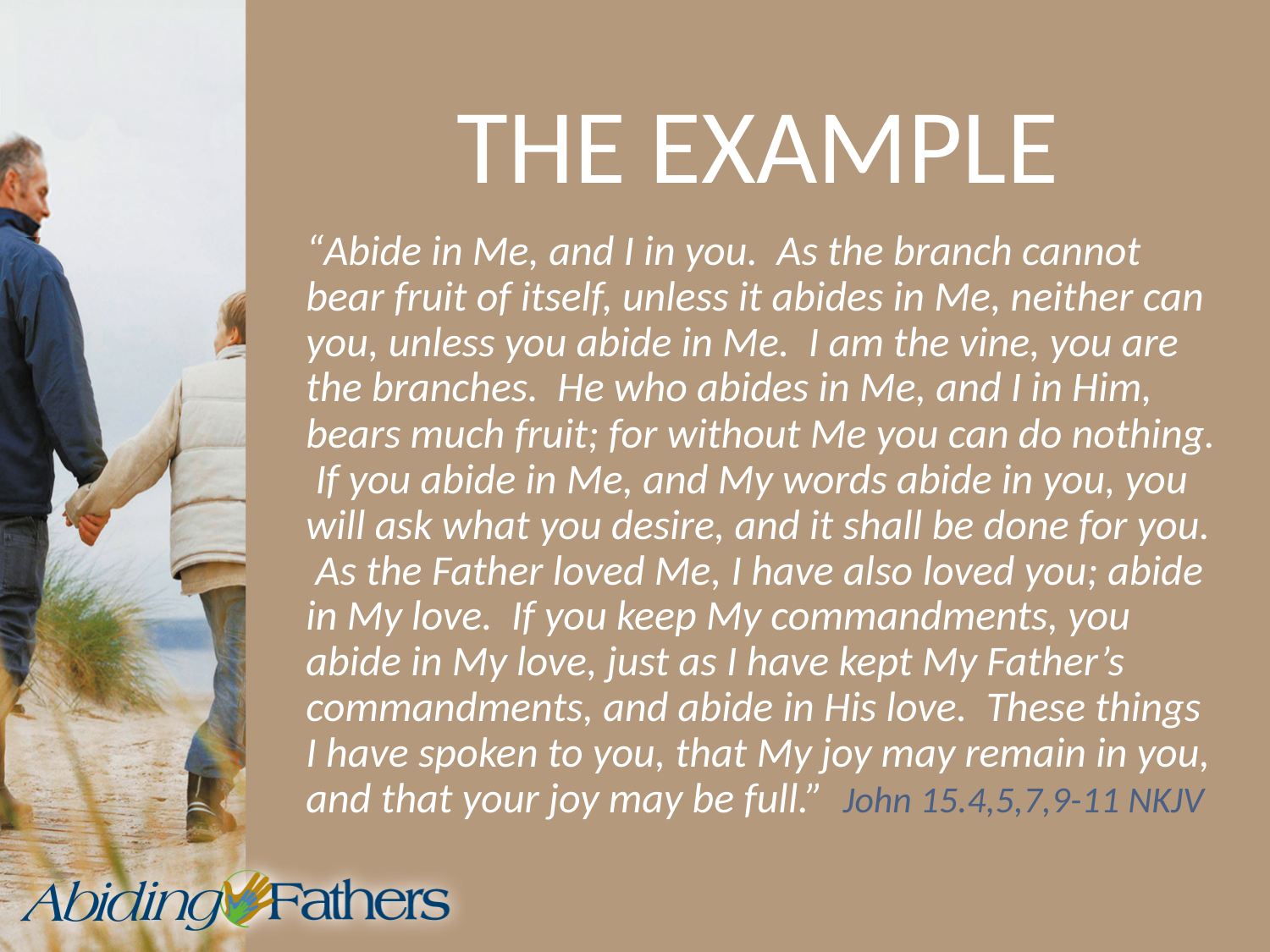

# THE EXAMPLE
	“Abide in Me, and I in you.  As the branch cannot bear fruit of itself, unless it abides in Me, neither can you, unless you abide in Me.  I am the vine, you are the branches.  He who abides in Me, and I in Him, bears much fruit; for without Me you can do nothing.  If you abide in Me, and My words abide in you, you will ask what you desire, and it shall be done for you.  As the Father loved Me, I have also loved you; abide in My love.  If you keep My commandments, you abide in My love, just as I have kept My Father’s commandments, and abide in His love.  These things I have spoken to you, that My joy may remain in you, and that your joy may be full.”  John 15.4,5,7,9-11 NKJV